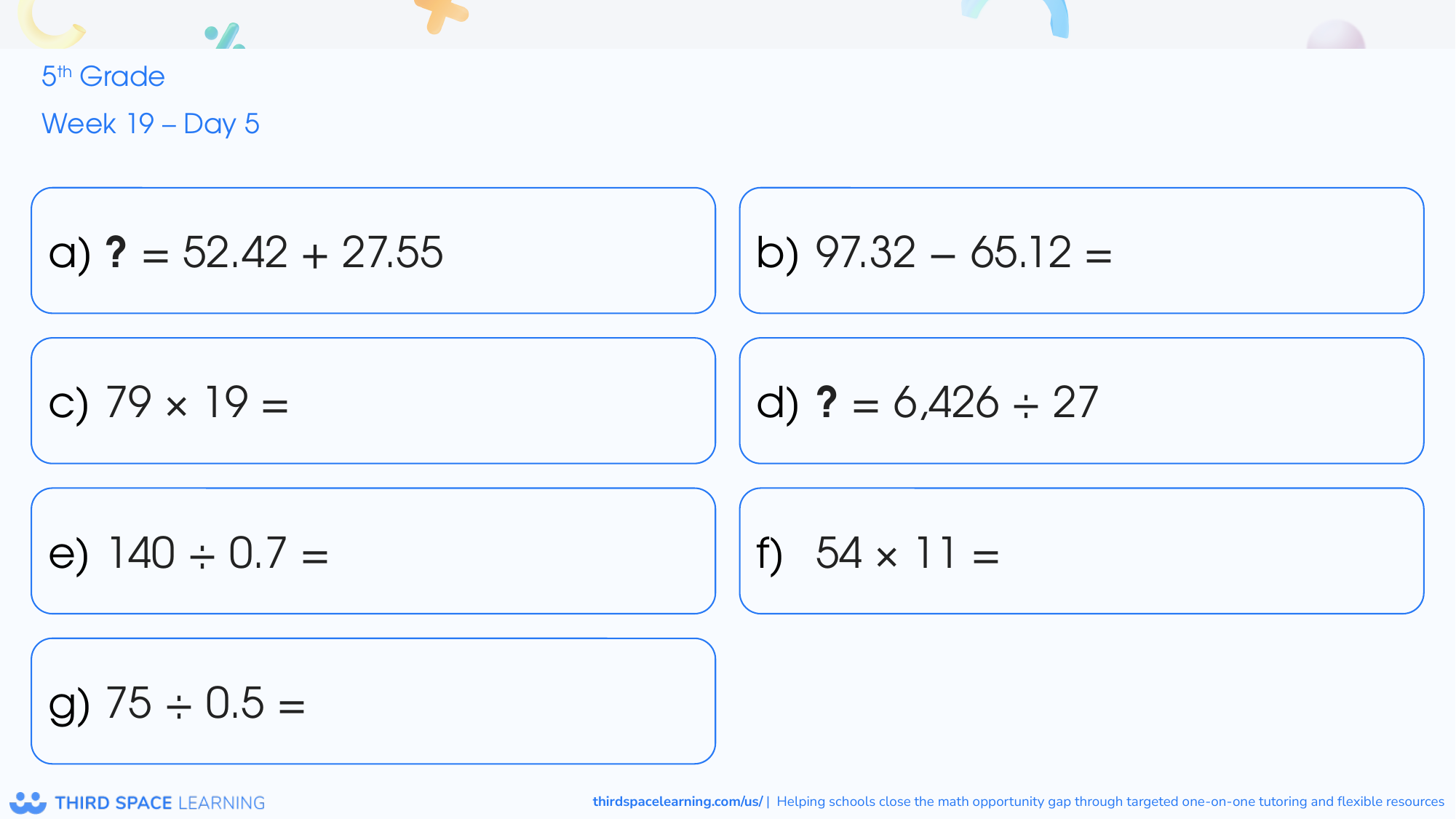

5th Grade
Week 19 – Day 5
? = 52.42 + 27.55
97.32 − 65.12 =
79 × 19 =
? = 6,426 ÷ 27
140 ÷ 0.7 =
54 × 11 =
75 ÷ 0.5 =